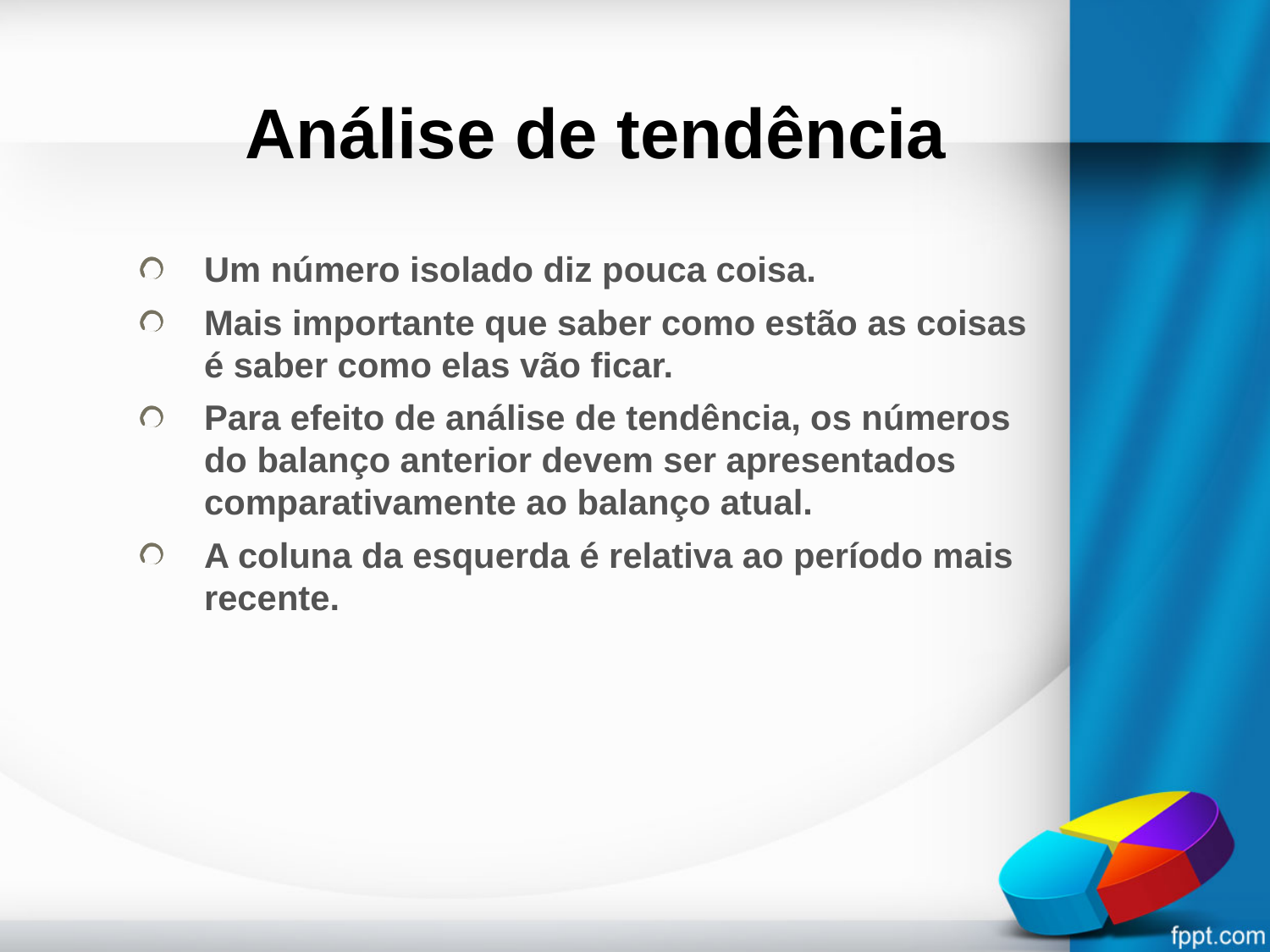

# Análise de tendência
Um número isolado diz pouca coisa.
Mais importante que saber como estão as coisas é saber como elas vão ficar.
Para efeito de análise de tendência, os números do balanço anterior devem ser apresentados comparativamente ao balanço atual.
A coluna da esquerda é relativa ao período mais recente.